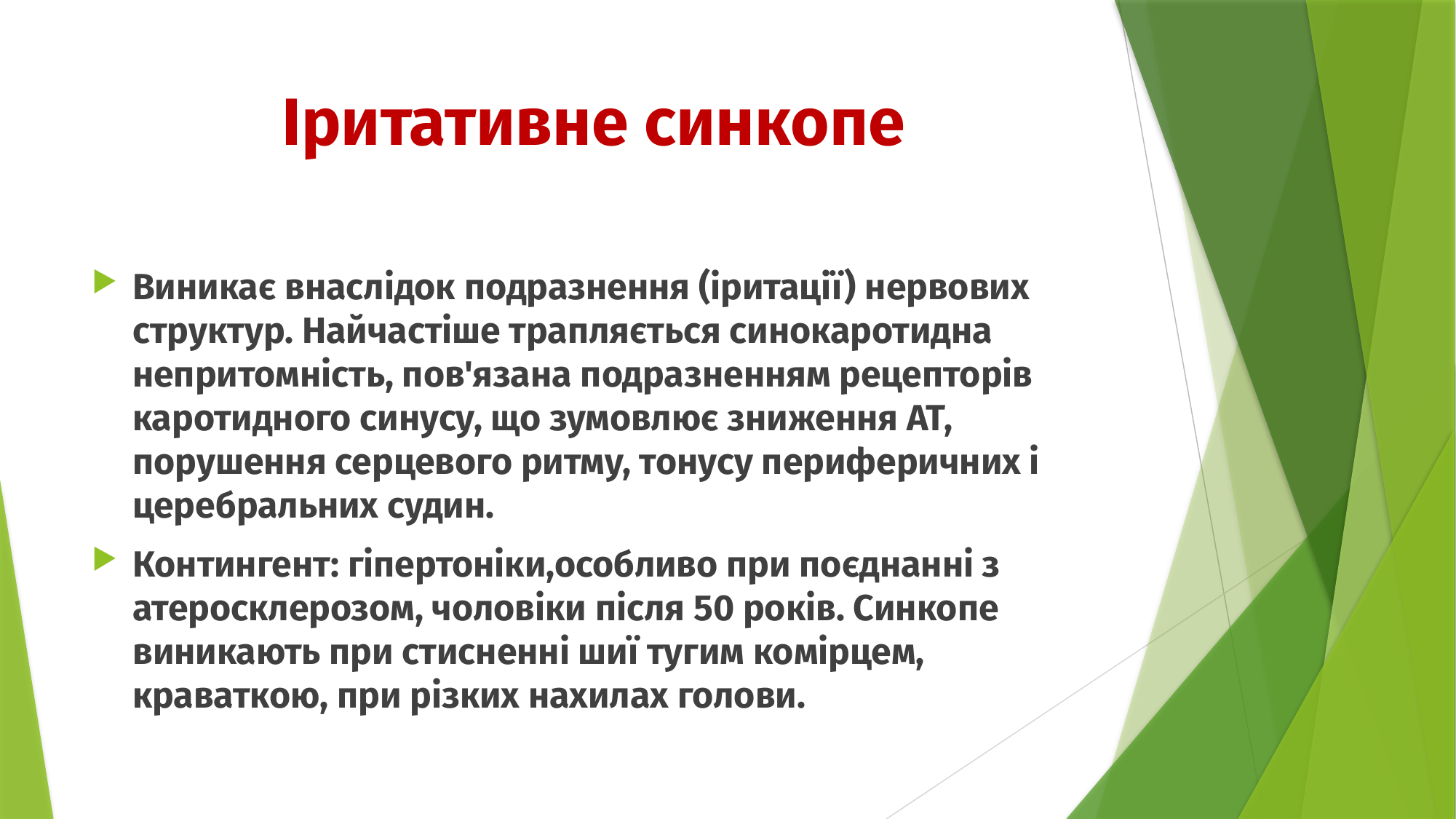

# Іритативне синкопе
Виникає внаслідок подразнення (іритації) нервових структур. Найчастіше трапляється синокаротидна непритомність, пов'язана подразненням рецепторів каротидного синусу, що зумовлює зниження АТ, порушення серцевого ритму, тонусу периферичних і церебральних судин.
Контингент: гіпертоніки,особливо при поєднанні з атеросклерозом, чоловіки після 50 років. Синкопе виникають при стисненні шиї тугим комірцем, краваткою, при різких нахилах голови.